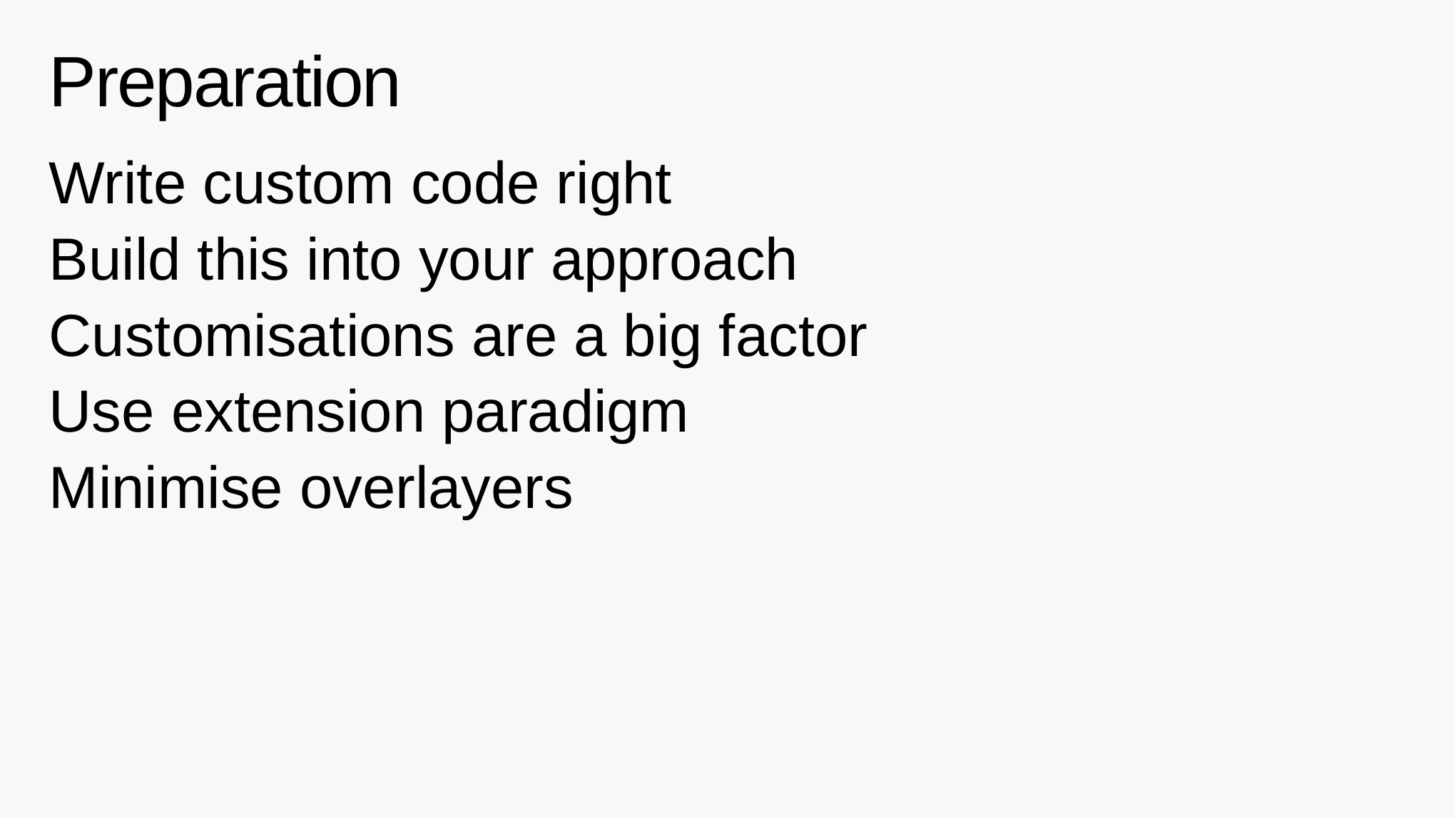

# Preparation
Write custom code right
Build this into your approach
Customisations are a big factor
Use extension paradigm
Minimise overlayers